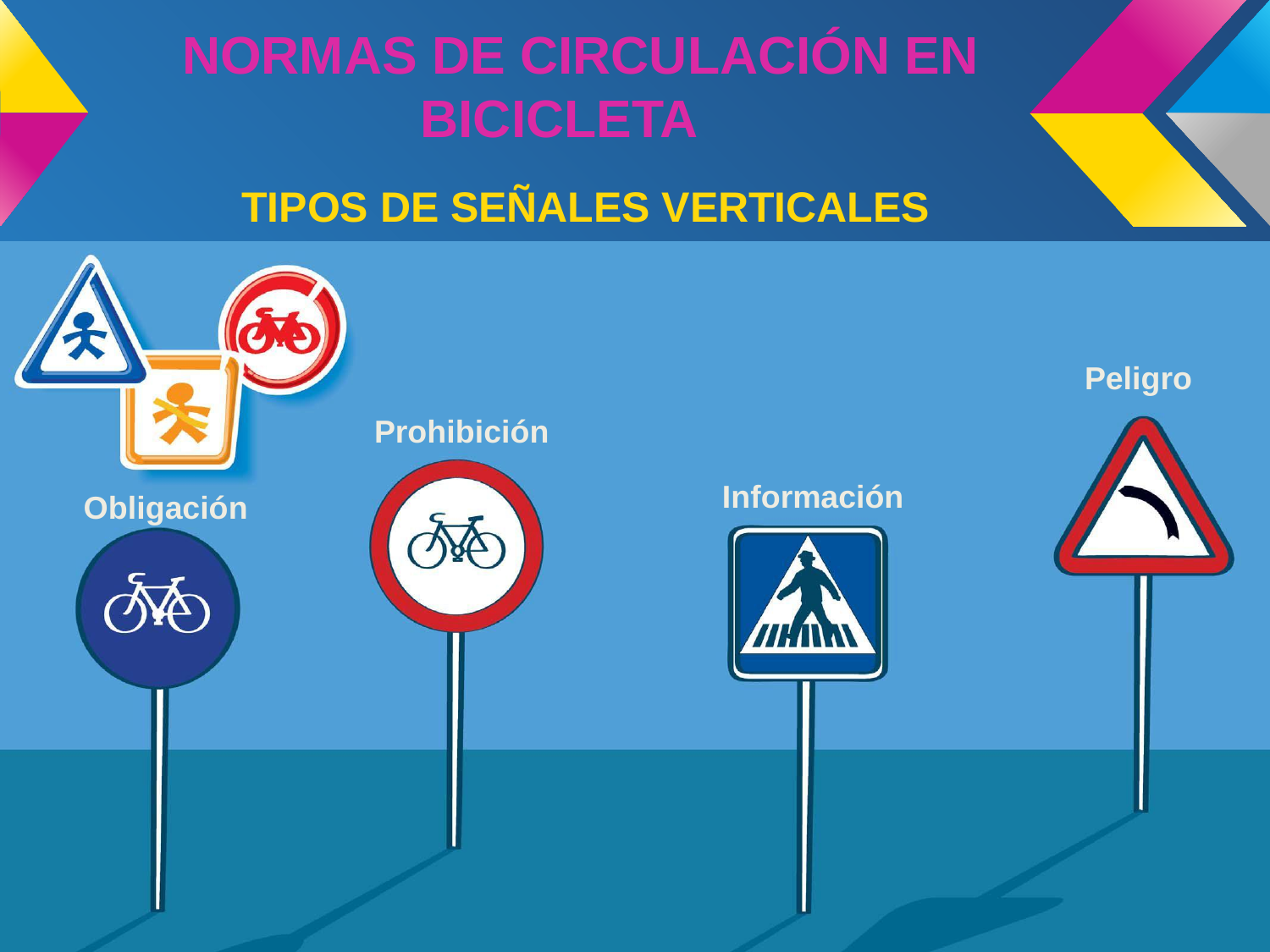

# NORMAS DE CIRCULACIÓN EN BICICLETA
TIPOS DE SEÑALES VERTICALES

Peligro
Prohibición
Información
Obligación